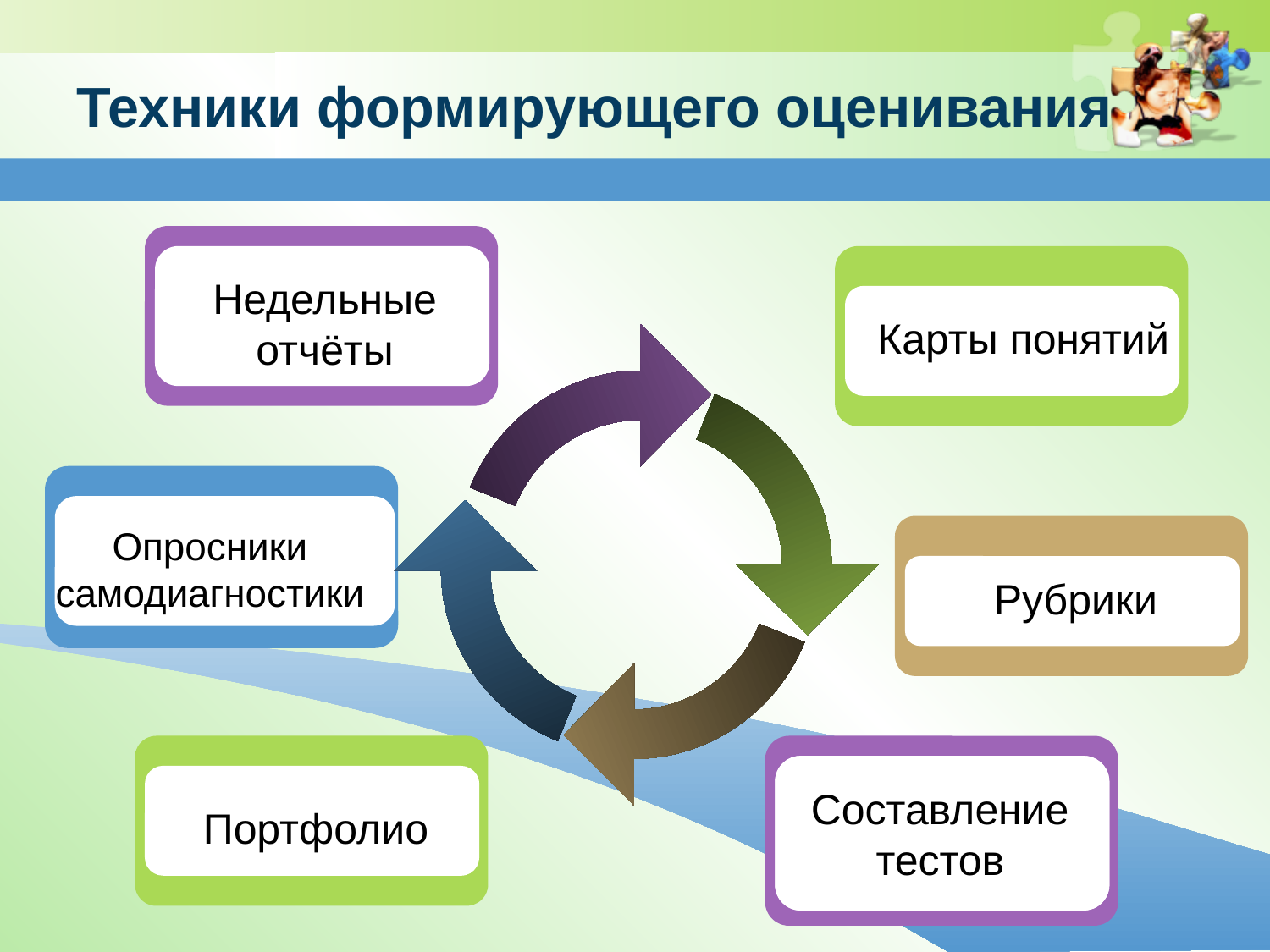

# Техники формирующего оценивания

Недельные отчёты

Карты понятий

Опросники самодиагностики

Рубрики

Составление тестов
Портфолио